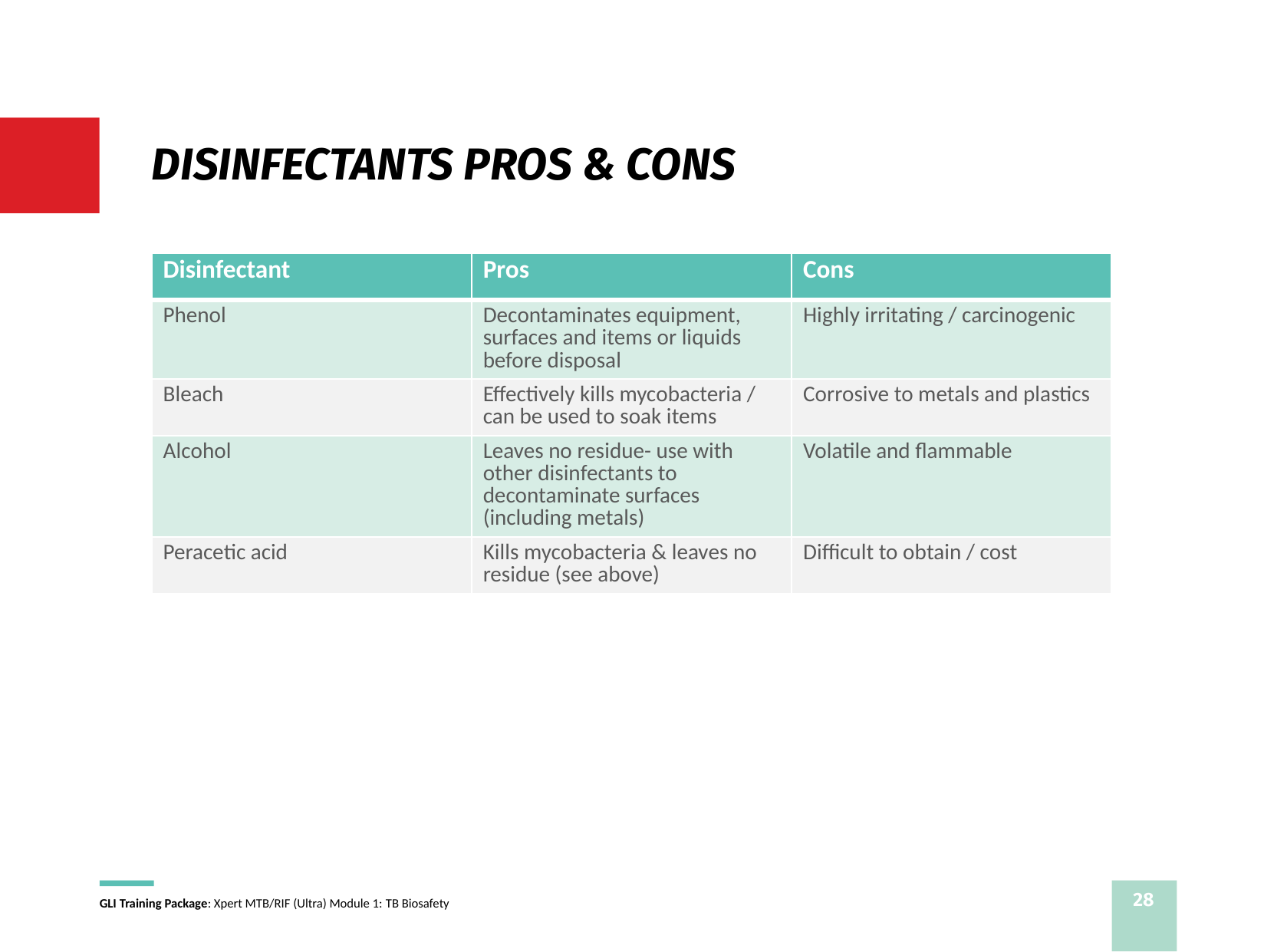

# DISINFECTANTS PROS & CONS
| Disinfectant | Pros | Cons |
| --- | --- | --- |
| Phenol | Decontaminates equipment, surfaces and items or liquids before disposal | Highly irritating / carcinogenic |
| Bleach | Effectively kills mycobacteria / can be used to soak items | Corrosive to metals and plastics |
| Alcohol | Leaves no residue- use with other disinfectants to decontaminate surfaces (including metals) | Volatile and flammable |
| Peracetic acid | Kills mycobacteria & leaves no residue (see above) | Difficult to obtain / cost |